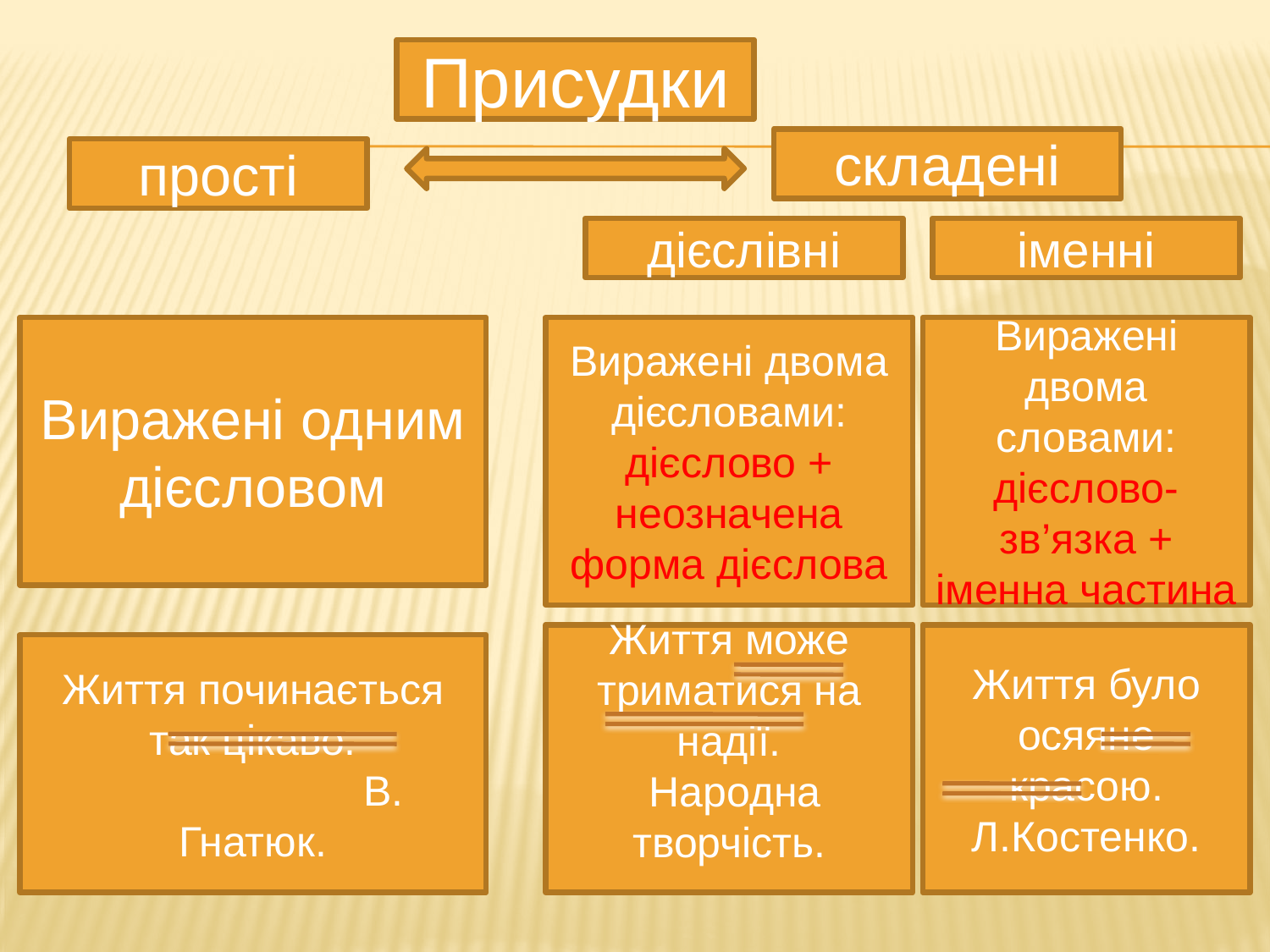

#

Присудки
складені
прості

дієслівні
іменні
Виражені одним дієсловом
Виражені двома дієсловами: дієслово + неозначена форма дієслова
Виражені двома словами: дієслово-зв’язка + іменна частина
Життя може триматися на надії.
 Народна творчість.

Життя було осяяне красою.
Л.Костенко.
Життя починається так цікаво.
                      В. Гнатюк.